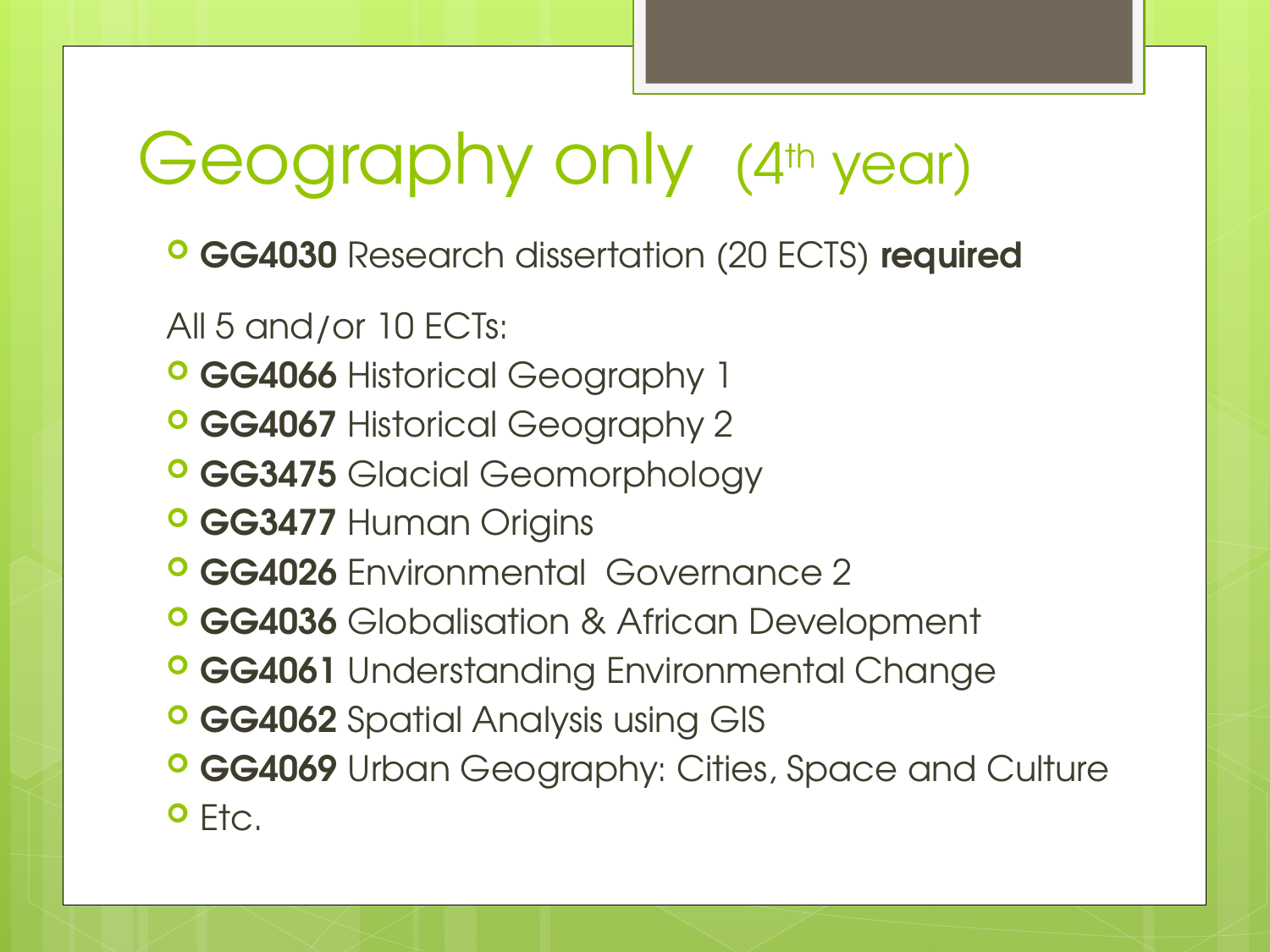

# Geography only  (4th year)
GG4030 Research dissertation (20 ECTS) required

All 5 and/or 10 ECTs:
GG4066 Historical Geography 1
GG4067 Historical Geography 2
GG3475 Glacial Geomorphology
GG3477 Human Origins
GG4026 Environmental  Governance 2
GG4036 Globalisation & African Development
GG4061 Understanding Environmental Change
GG4062 Spatial Analysis using GIS
GG4069 Urban Geography: Cities, Space and Culture
Etc.